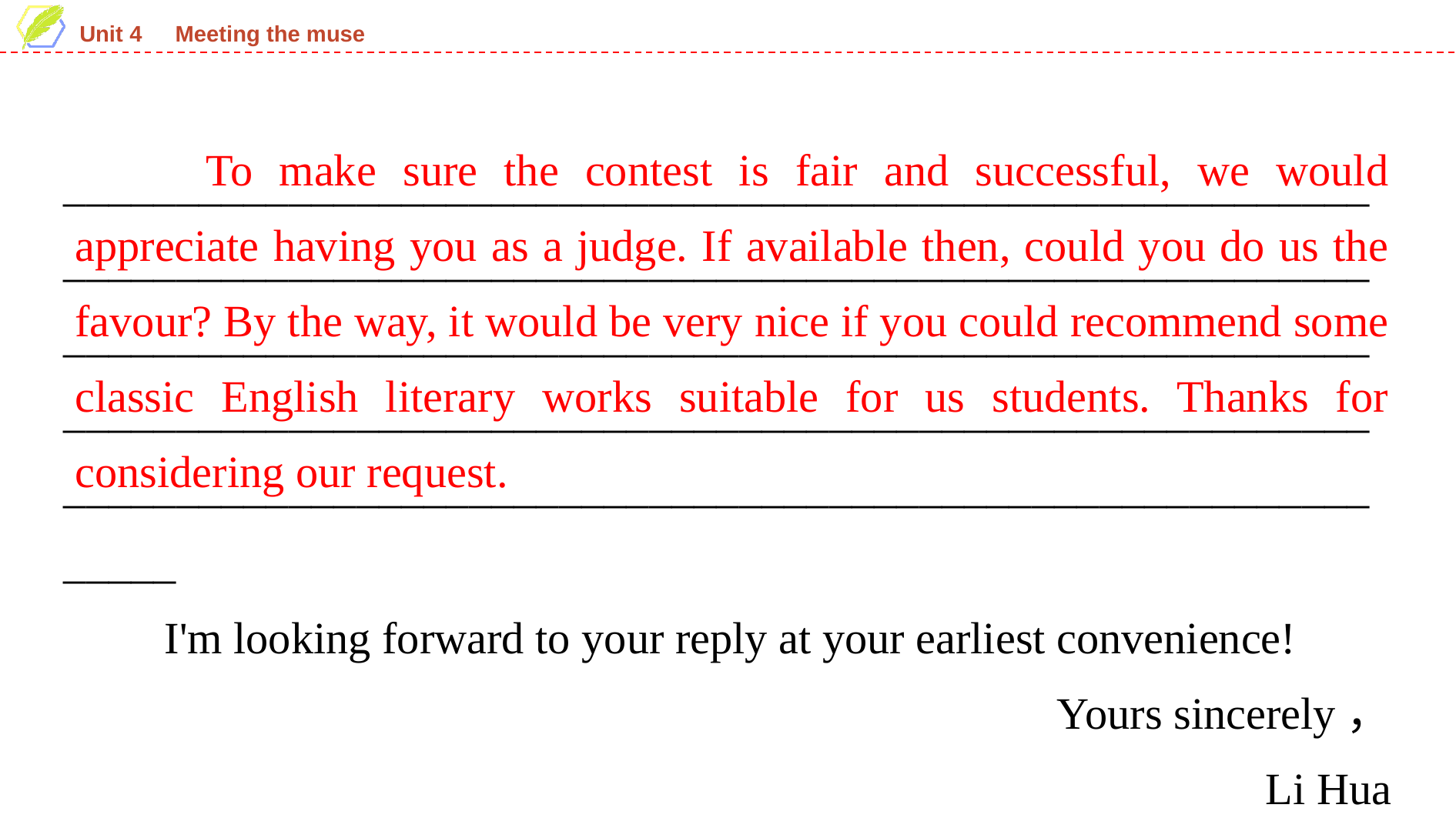

To make sure the contest is fair and successful, we would appreciate having you as a judge. If available then, could you do us the favour? By the way, it would be very nice if you could recommend some classic English literary works suitable for us students. Thanks for considering our request.
_______________________________________________________________________________________________________________________________________________________________________________________________________________________________________________________________________________________________________
　　I'm looking forward to your reply at your earliest convenience!
Yours sincerely，
Li Hua